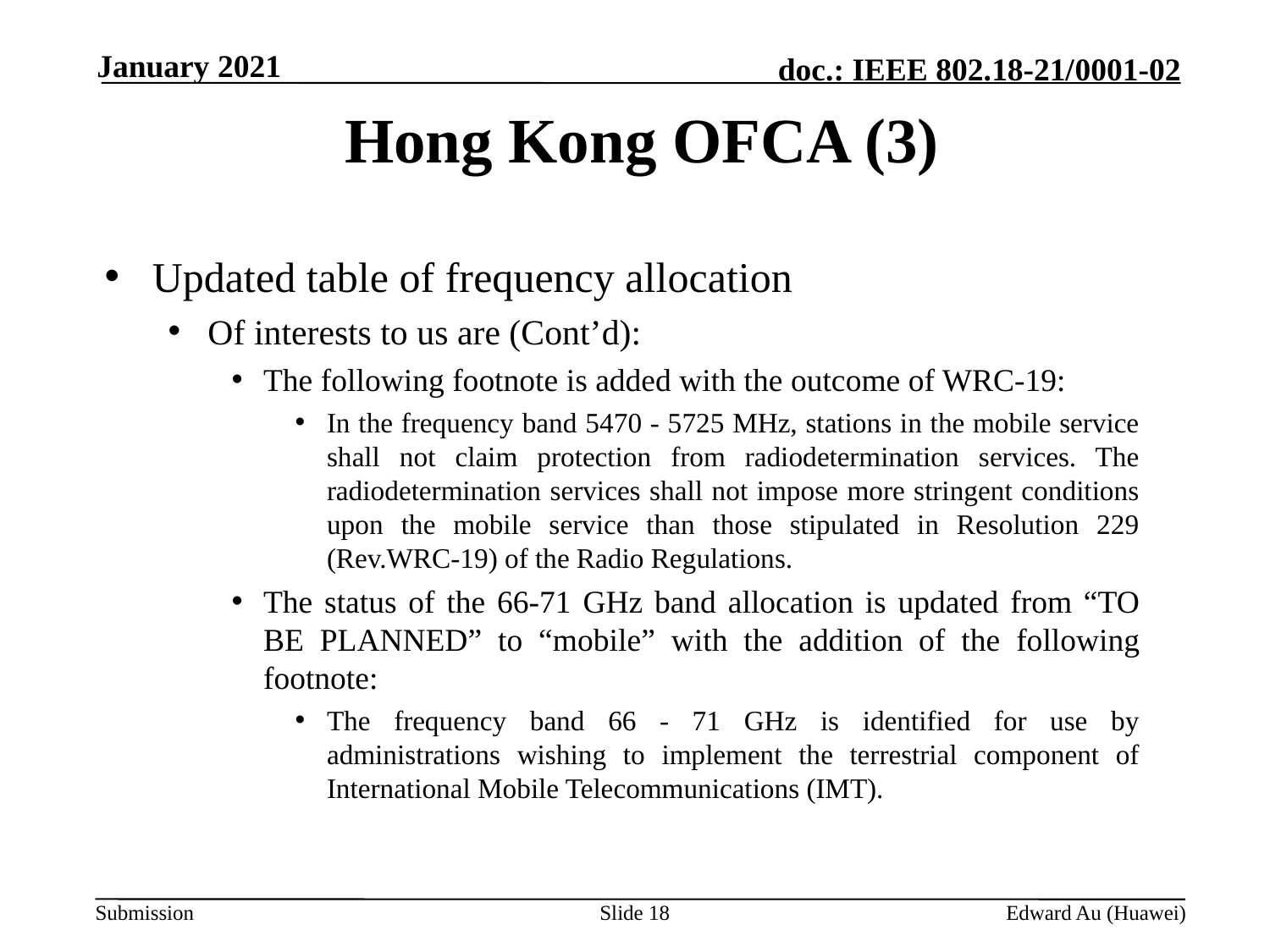

January 2021
# Hong Kong OFCA (3)
Updated table of frequency allocation
Of interests to us are (Cont’d):
The following footnote is added with the outcome of WRC-19:
In the frequency band 5470 - 5725 MHz, stations in the mobile service shall not claim protection from radiodetermination services. The radiodetermination services shall not impose more stringent conditions upon the mobile service than those stipulated in Resolution 229 (Rev.WRC-19) of the Radio Regulations.
The status of the 66-71 GHz band allocation is updated from “TO BE PLANNED” to “mobile” with the addition of the following footnote:
The frequency band 66 - 71 GHz is identified for use by administrations wishing to implement the terrestrial component of International Mobile Telecommunications (IMT).

Slide 18
Edward Au (Huawei)